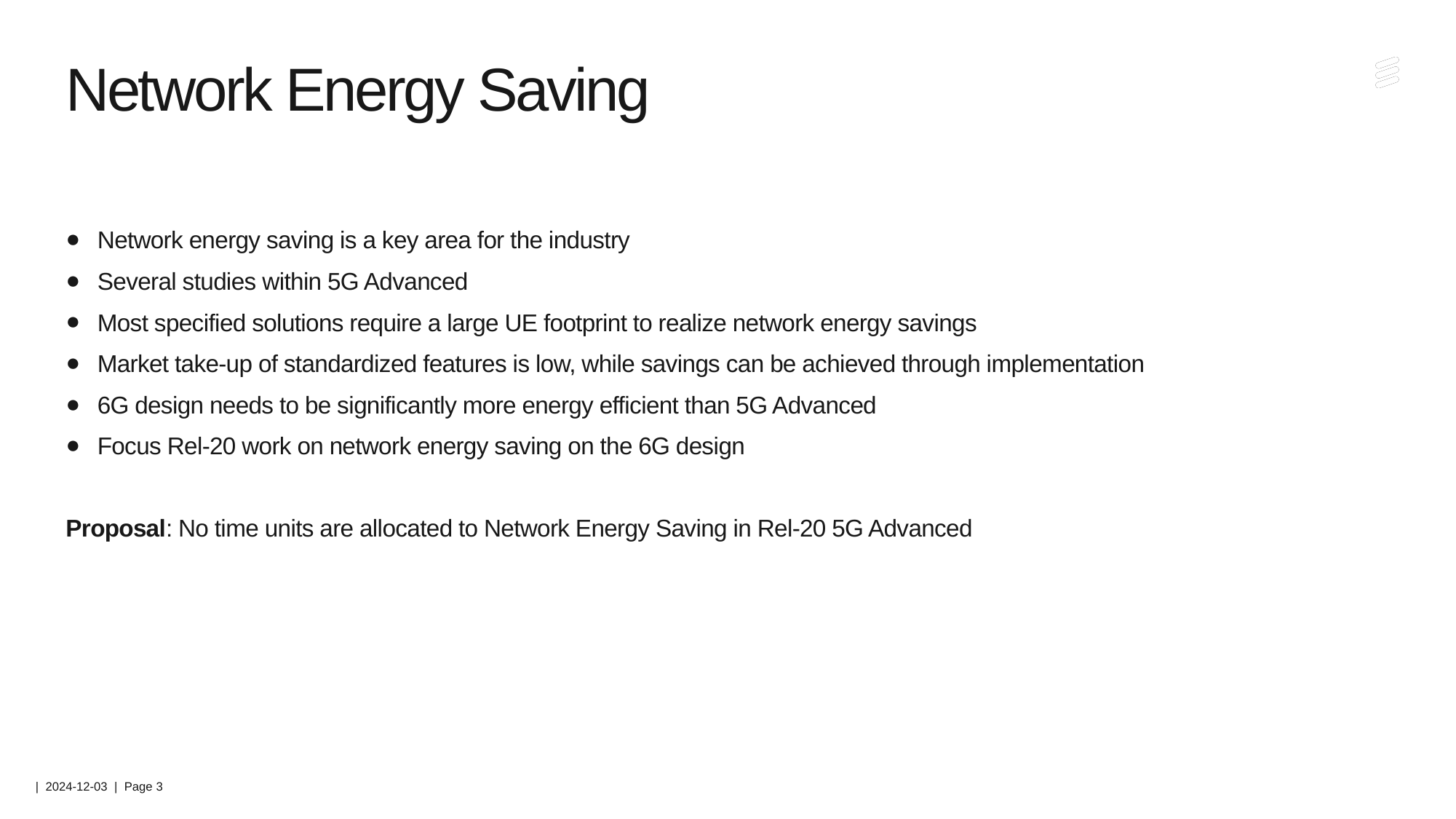

# Network Energy Saving
Network energy saving is a key area for the industry
Several studies within 5G Advanced
Most specified solutions require a large UE footprint to realize network energy savings
Market take-up of standardized features is low, while savings can be achieved through implementation
6G design needs to be significantly more energy efficient than 5G Advanced
Focus Rel-20 work on network energy saving on the 6G design

Proposal: No time units are allocated to Network Energy Saving in Rel-20 5G Advanced